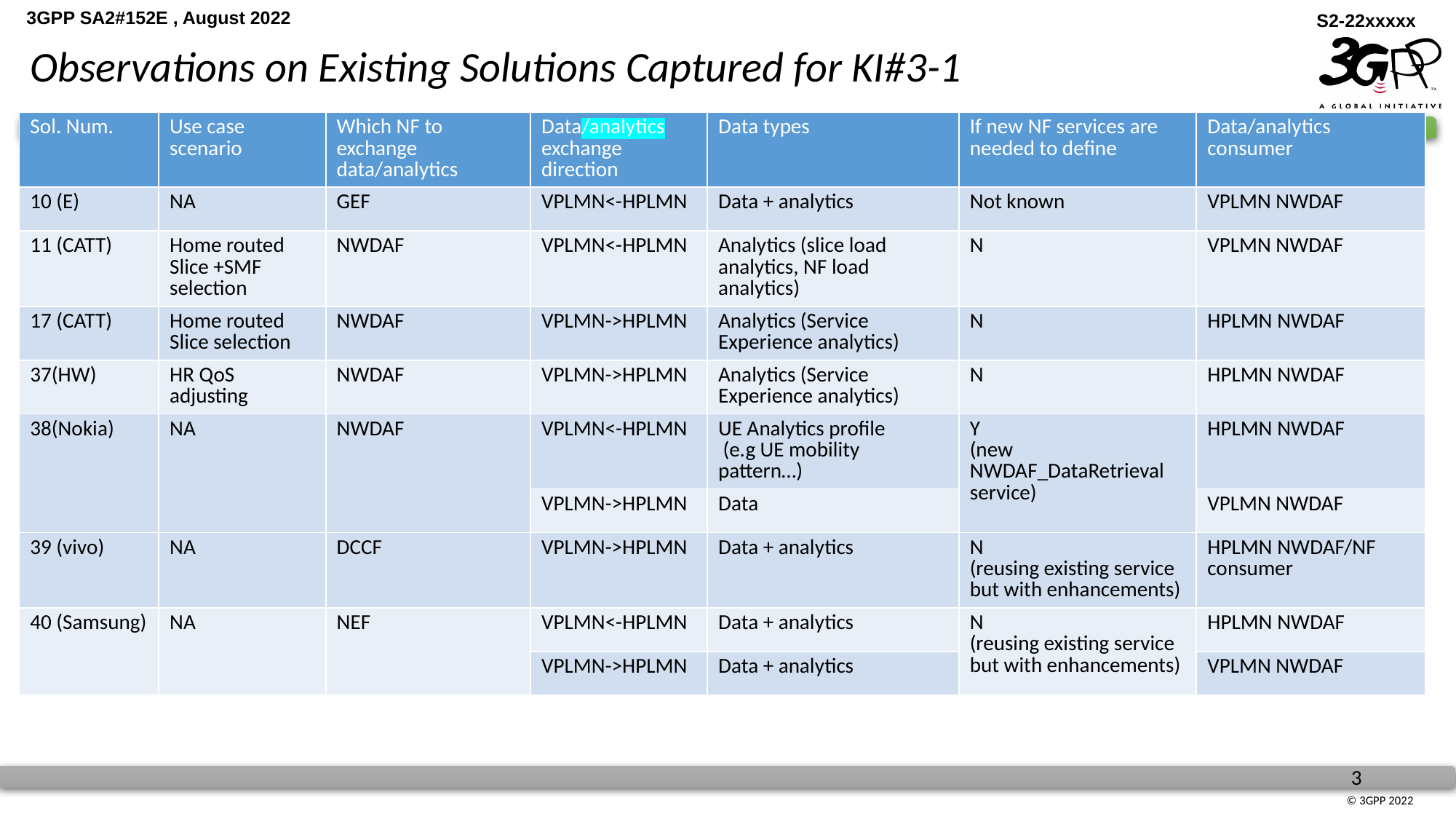

# Observations on Existing Solutions Captured for KI#3-1
| Sol. Num. | Use case scenario | Which NF to exchange data/analytics | Data/analytics exchange direction | Data types | If new NF services are needed to define | Data/analytics consumer |
| --- | --- | --- | --- | --- | --- | --- |
| 10 (E) | NA | GEF | VPLMN<-HPLMN | Data + analytics | Not known | VPLMN NWDAF |
| 11 (CATT) | Home routed Slice +SMF selection | NWDAF | VPLMN<-HPLMN | Analytics (slice load analytics, NF load analytics) | N | VPLMN NWDAF |
| 17 (CATT) | Home routed Slice selection | NWDAF | VPLMN->HPLMN | Analytics (Service Experience analytics) | N | HPLMN NWDAF |
| 37(HW) | HR QoS adjusting | NWDAF | VPLMN->HPLMN | Analytics (Service Experience analytics) | N | HPLMN NWDAF |
| 38(Nokia) | NA | NWDAF | VPLMN<-HPLMN | UE Analytics profile (e.g UE mobility pattern…) | Y (new NWDAF\_DataRetrieval service) | HPLMN NWDAF |
|  |  |  | VPLMN->HPLMN | Data |  | VPLMN NWDAF |
| 39 (vivo) | NA | DCCF | VPLMN->HPLMN | Data + analytics | N (reusing existing service but with enhancements) | HPLMN NWDAF/NF consumer |
| 40 (Samsung) | NA | NEF | VPLMN<-HPLMN | Data + analytics | N (reusing existing service but with enhancements) | HPLMN NWDAF |
|  |  |  | VPLMN->HPLMN | Data + analytics |  | VPLMN NWDAF |